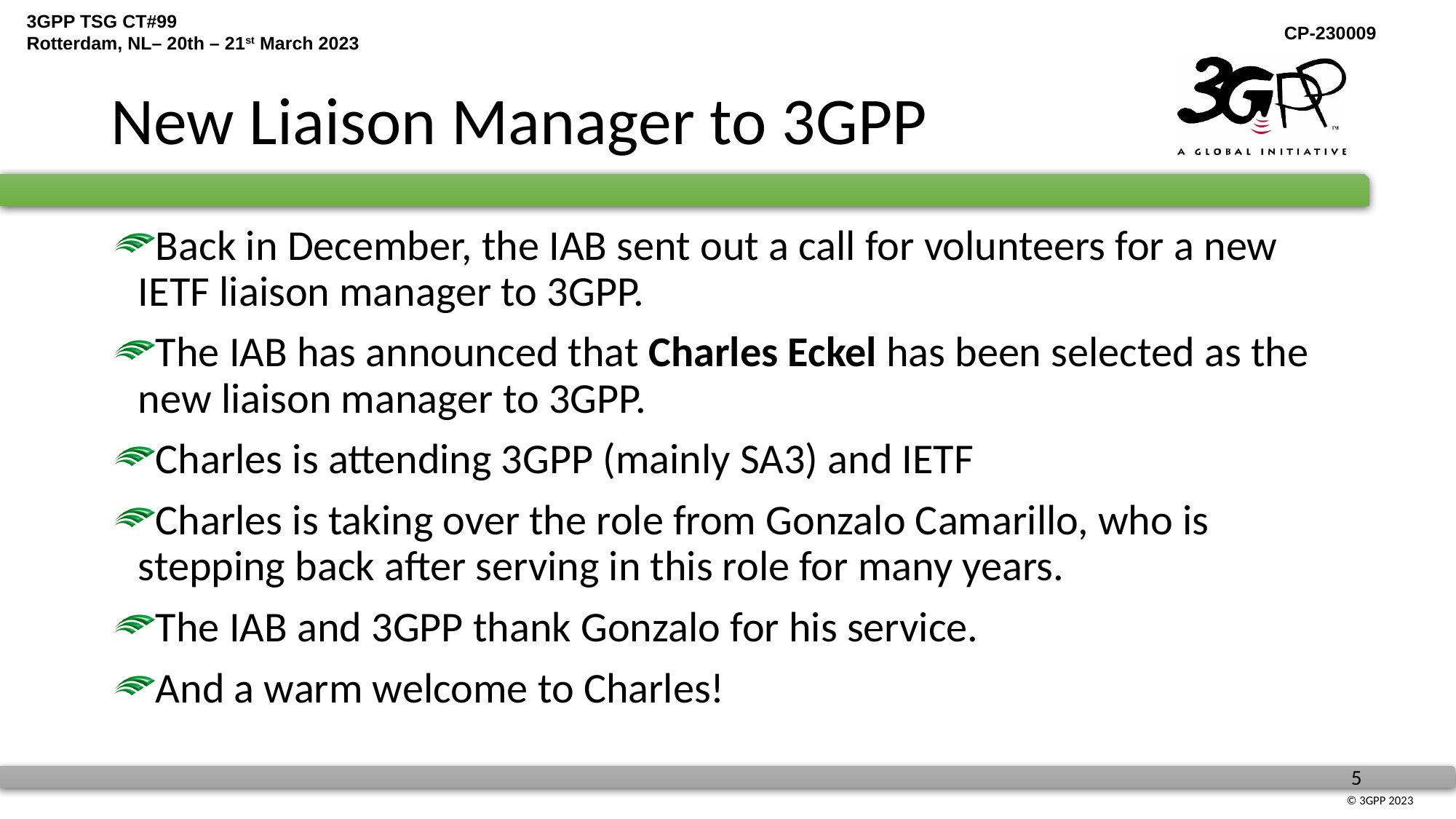

# New Liaison Manager to 3GPP
Back in December, the IAB sent out a call for volunteers for a new IETF liaison manager to 3GPP.
The IAB has announced that Charles Eckel has been selected as the new liaison manager to 3GPP.
Charles is attending 3GPP (mainly SA3) and IETF
Charles is taking over the role from Gonzalo Camarillo, who is stepping back after serving in this role for many years.
The IAB and 3GPP thank Gonzalo for his service.
And a warm welcome to Charles!